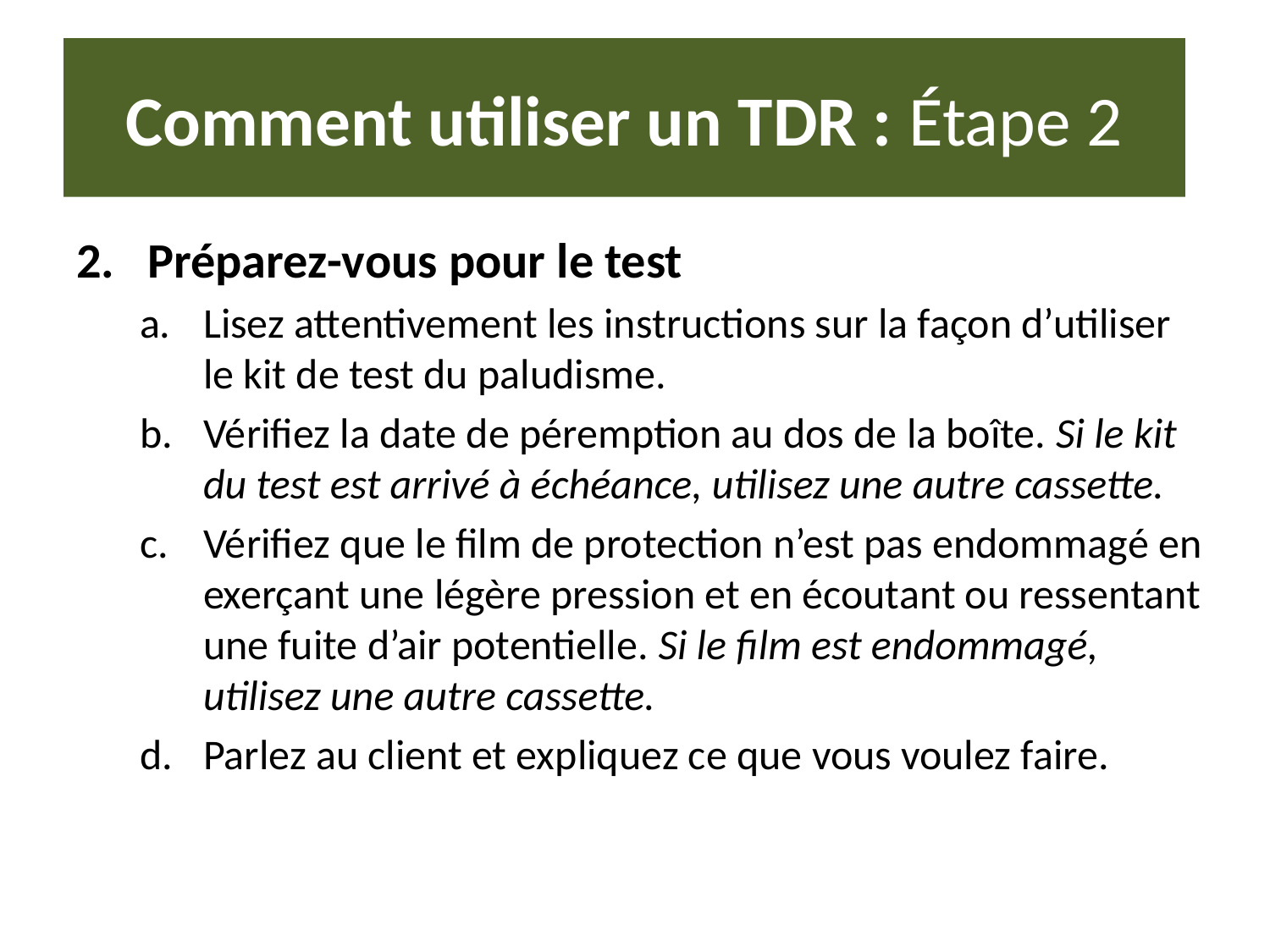

# Comment utiliser un TDR : Étape 2
Préparez-vous pour le test
Lisez attentivement les instructions sur la façon d’utiliser le kit de test du paludisme.
Vérifiez la date de péremption au dos de la boîte. Si le kit du test est arrivé à échéance, utilisez une autre cassette.
Vérifiez que le film de protection n’est pas endommagé en exerçant une légère pression et en écoutant ou ressentant une fuite d’air potentielle. Si le film est endommagé, utilisez une autre cassette.
Parlez au client et expliquez ce que vous voulez faire.